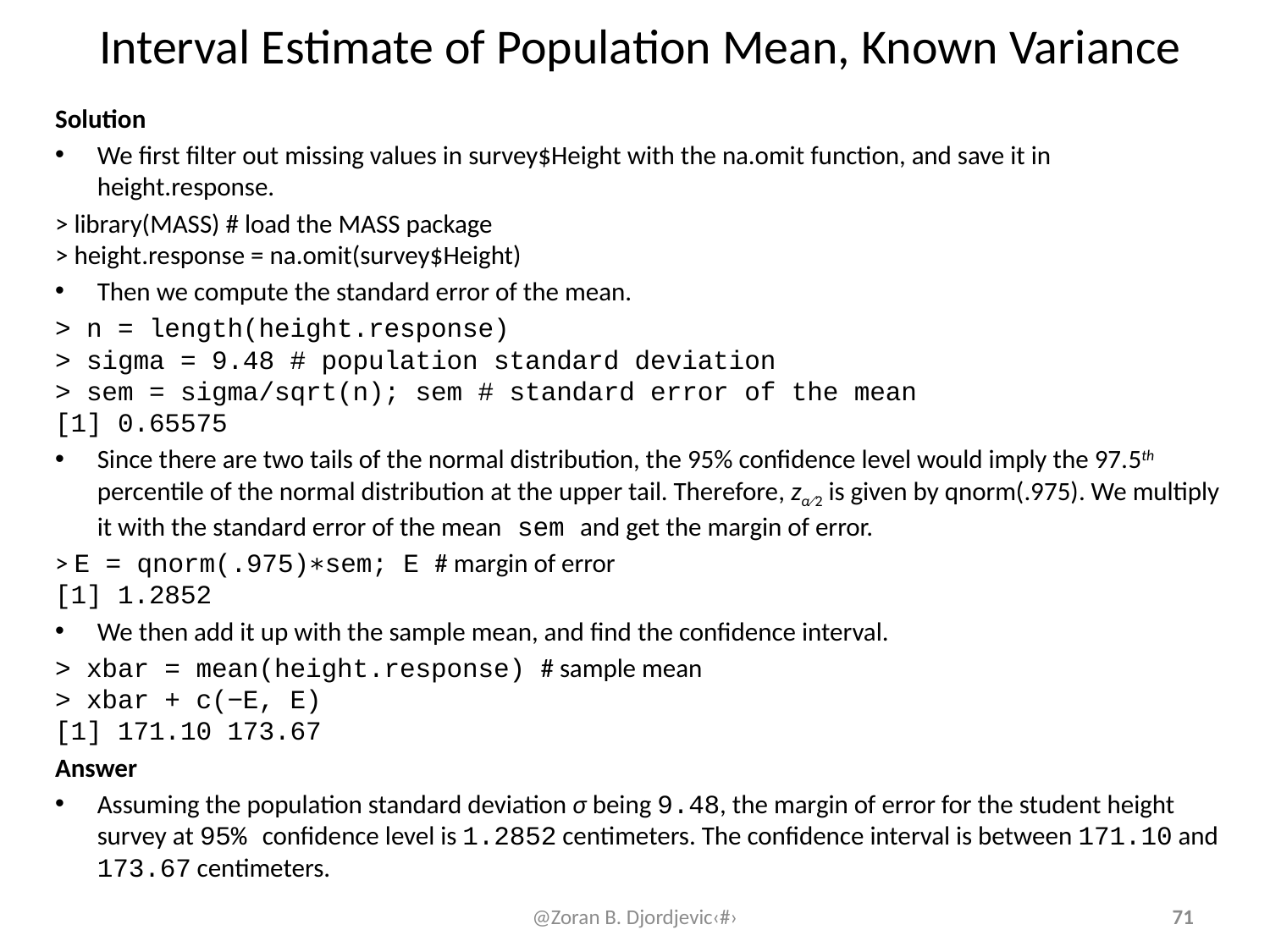

# Interval Estimate of Population Mean, Known Variance
Solution
We first filter out missing values in survey$Height with the na.omit function, and save it in height.response.
> library(MASS) # load the MASS package
> height.response = na.omit(survey$Height)
Then we compute the standard error of the mean.
> n = length(height.response)
> sigma = 9.48 # population standard deviation
> sem = sigma/sqrt(n); sem # standard error of the mean
[1] 0.65575
Since there are two tails of the normal distribution, the 95% confidence level would imply the 97.5th percentile of the normal distribution at the upper tail. Therefore, zα∕2 is given by qnorm(.975). We multiply it with the standard error of the mean sem and get the margin of error.
> E = qnorm(.975)∗sem; E # margin of error
[1] 1.2852
We then add it up with the sample mean, and find the confidence interval.
> xbar = mean(height.response) # sample mean
> xbar + c(−E, E)
[1] 171.10 173.67
Answer
Assuming the population standard deviation σ being 9.48, the margin of error for the student height survey at 95% confidence level is 1.2852 centimeters. The confidence interval is between 171.10 and 173.67 centimeters.
@Zoran B. Djordjevic‹#›
71